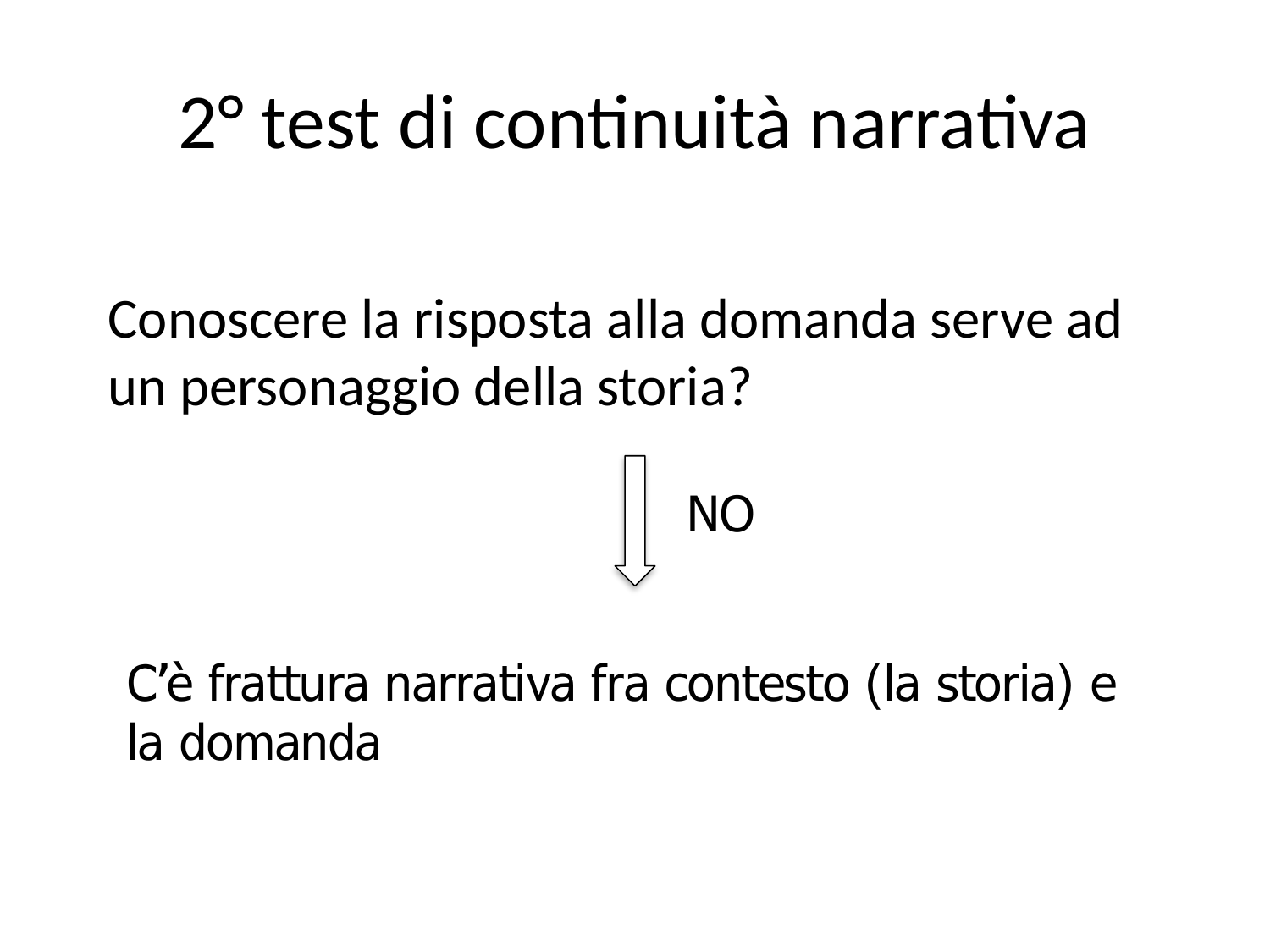

# 2° test di continuità narrativa
Conoscere la risposta alla domanda serve ad un personaggio della storia?

NO
C’è frattura narrativa fra contesto (la storia) e la domanda